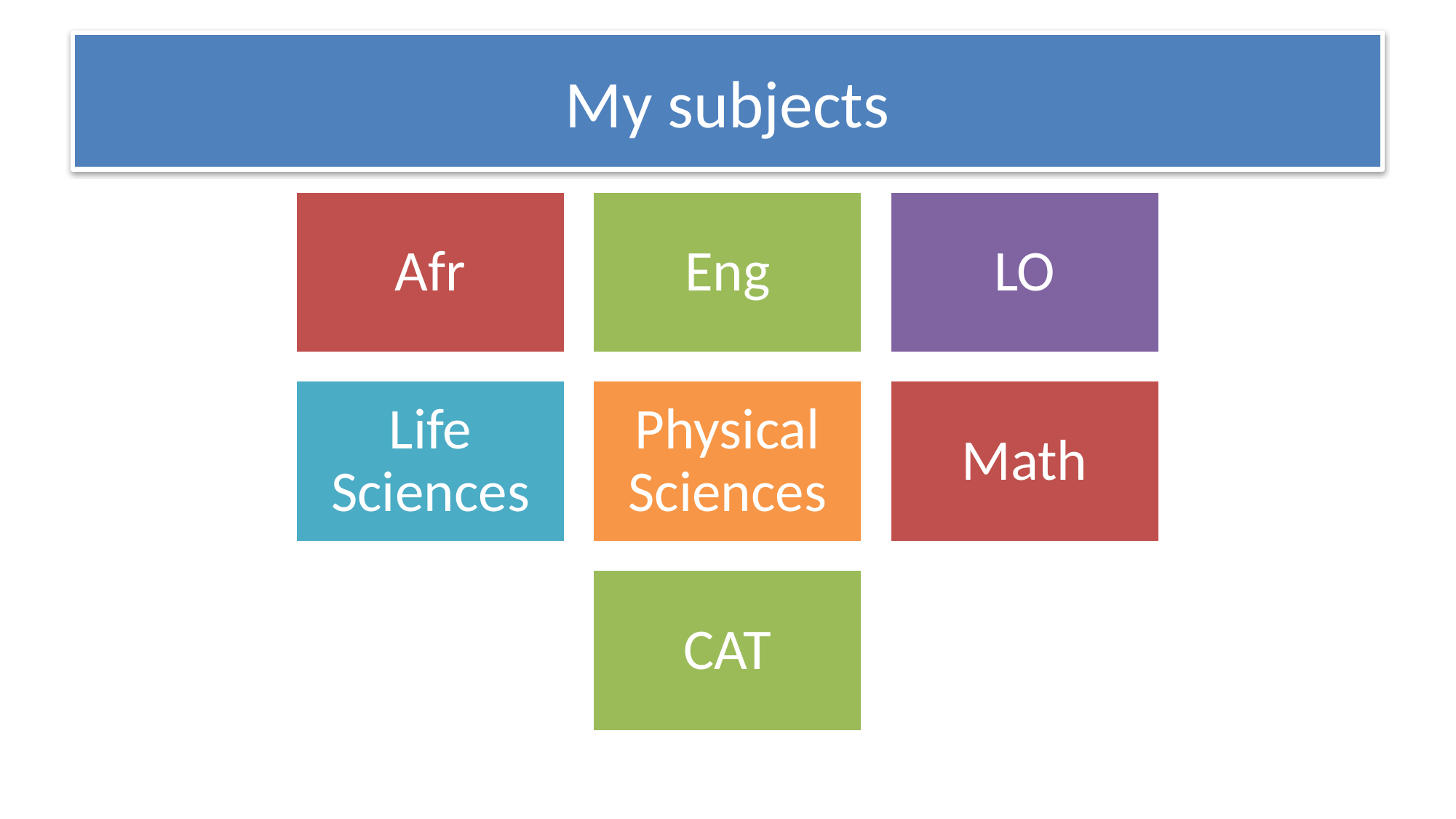

# My subjects
Afr
Eng
LO
Life Sciences
Physical Sciences
Math
CAT